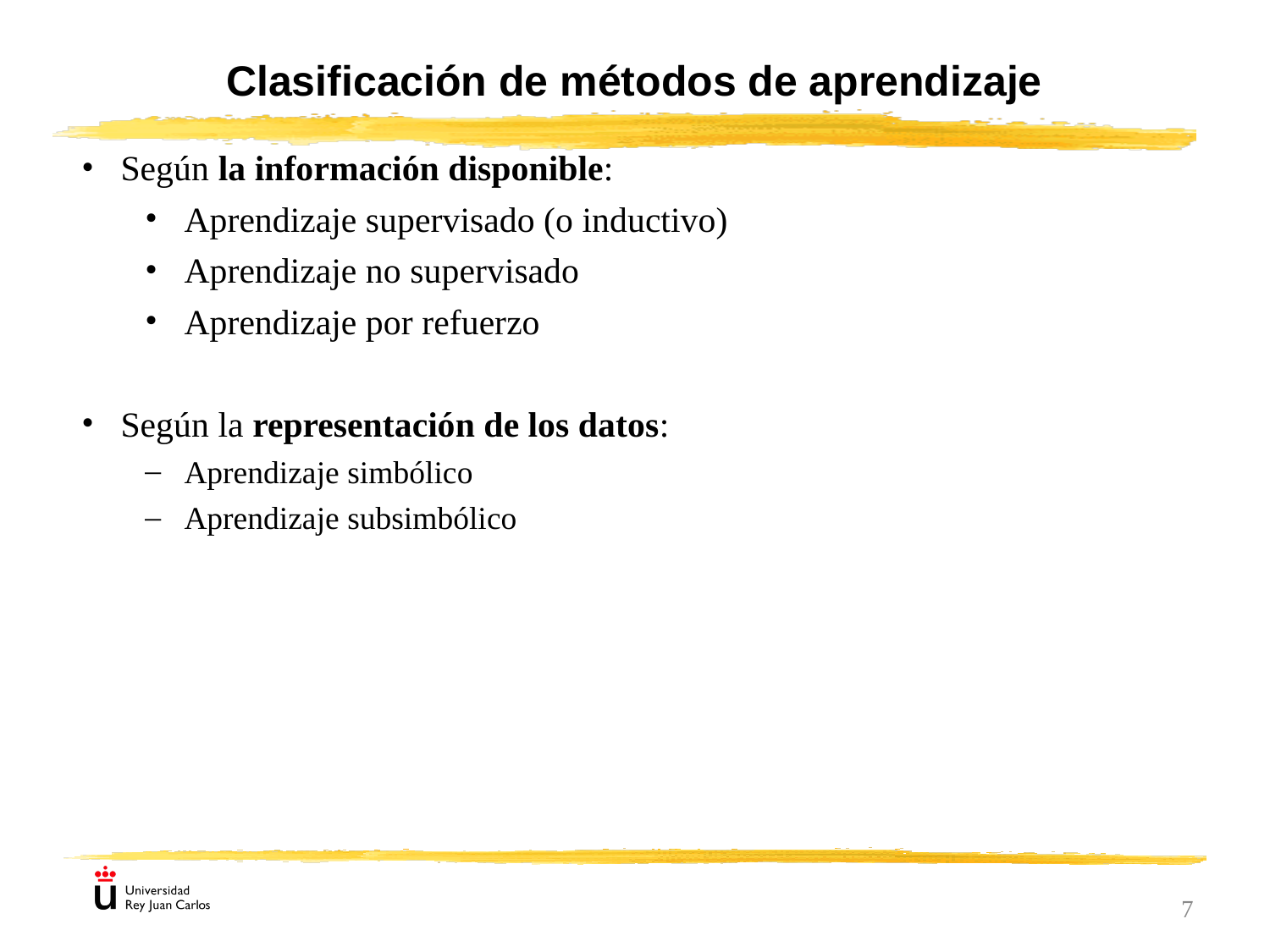

# Clasificación de métodos de aprendizaje
Según la información disponible:
Aprendizaje supervisado (o inductivo)
Aprendizaje no supervisado
Aprendizaje por refuerzo

Según la representación de los datos:
Aprendizaje simbólico
Aprendizaje subsimbólico
7